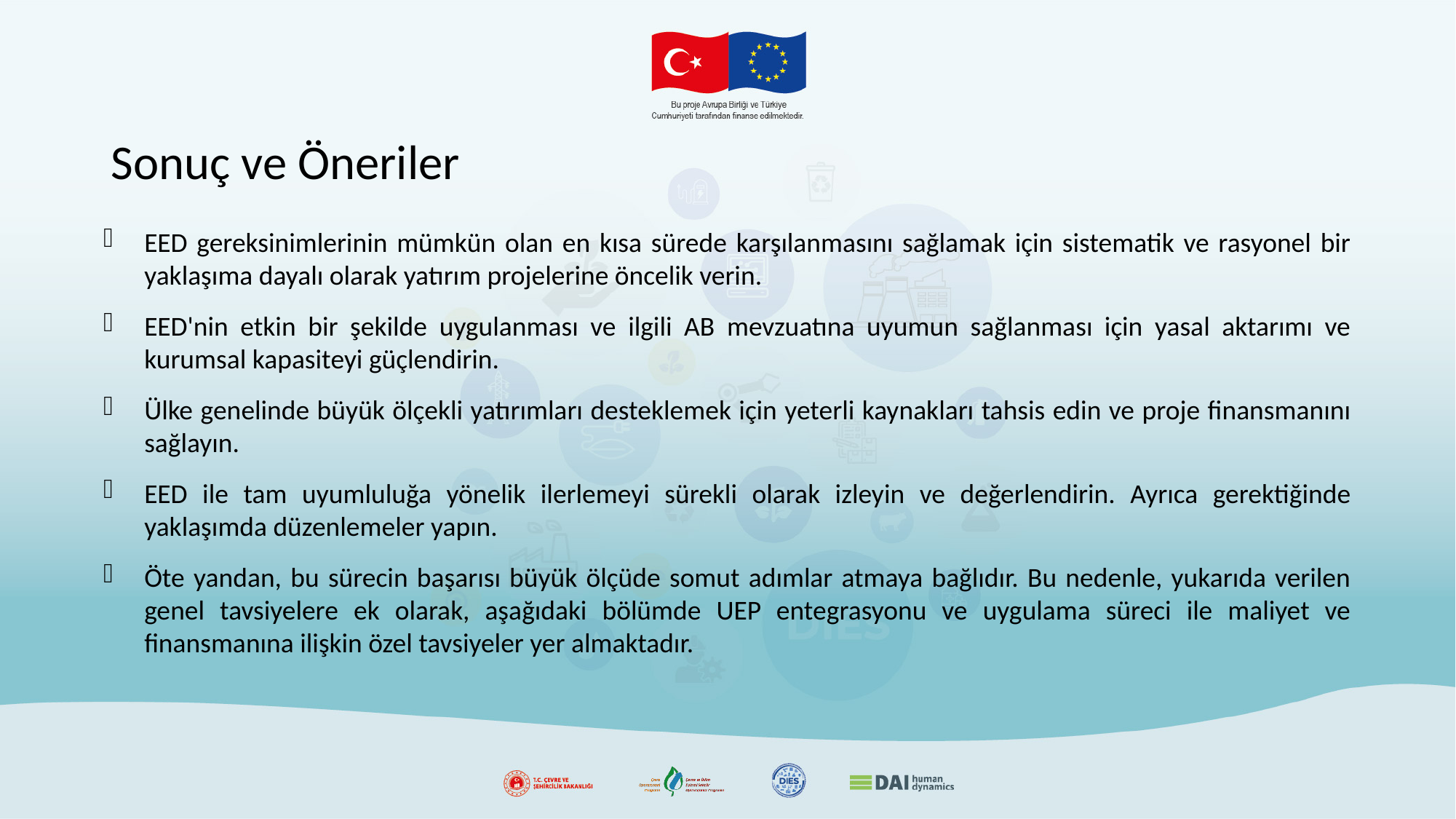

# Sonuç ve Öneriler
EED gereksinimlerinin mümkün olan en kısa sürede karşılanmasını sağlamak için sistematik ve rasyonel bir yaklaşıma dayalı olarak yatırım projelerine öncelik verin.
EED'nin etkin bir şekilde uygulanması ve ilgili AB mevzuatına uyumun sağlanması için yasal aktarımı ve kurumsal kapasiteyi güçlendirin.
Ülke genelinde büyük ölçekli yatırımları desteklemek için yeterli kaynakları tahsis edin ve proje finansmanını sağlayın.
EED ile tam uyumluluğa yönelik ilerlemeyi sürekli olarak izleyin ve değerlendirin. Ayrıca gerektiğinde yaklaşımda düzenlemeler yapın.
Öte yandan, bu sürecin başarısı büyük ölçüde somut adımlar atmaya bağlıdır. Bu nedenle, yukarıda verilen genel tavsiyelere ek olarak, aşağıdaki bölümde UEP entegrasyonu ve uygulama süreci ile maliyet ve finansmanına ilişkin özel tavsiyeler yer almaktadır.